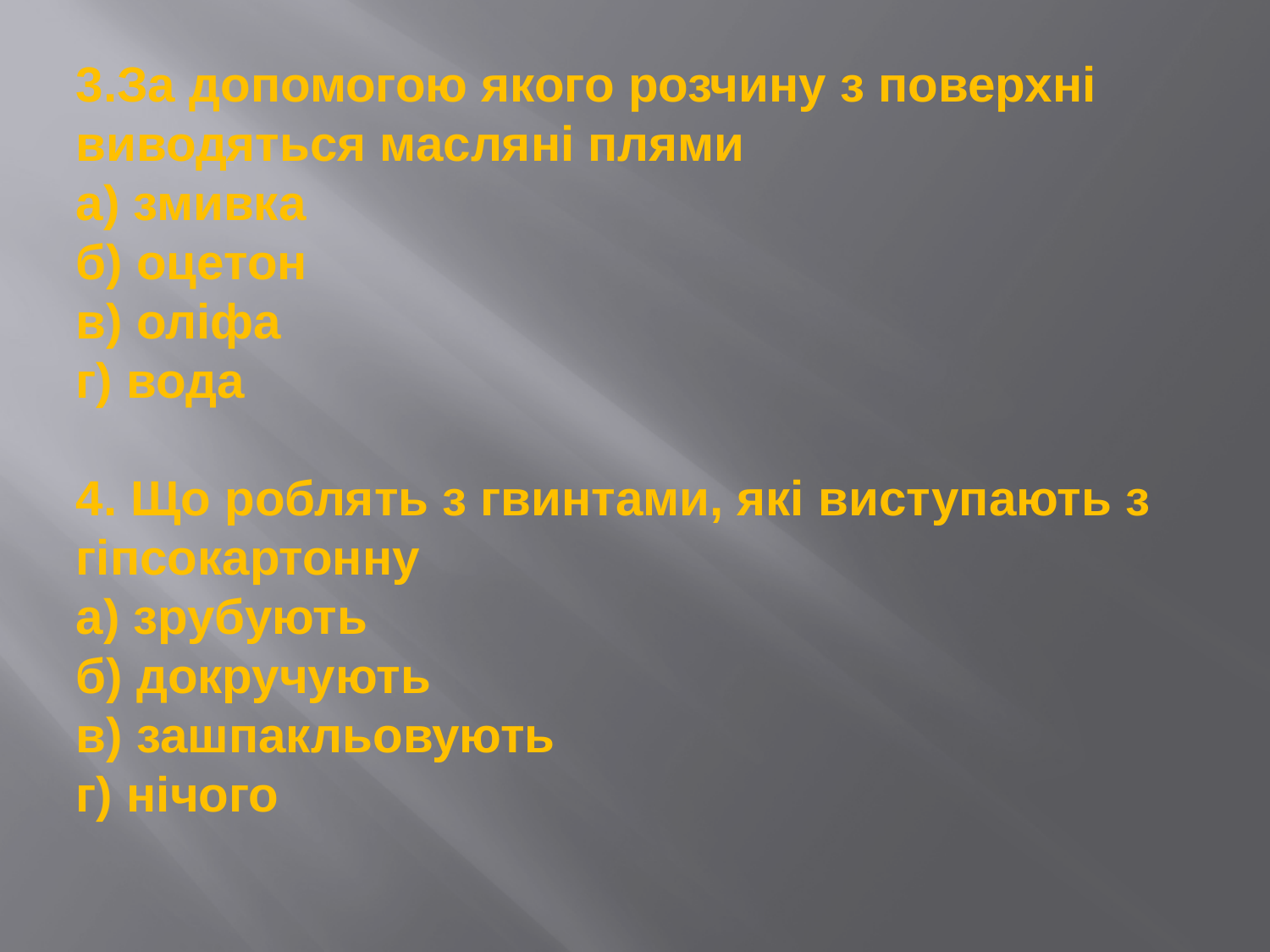

# 3.За допомогою якого розчину з поверхні виводяться масляні плями а) змивка б) оцетон в) оліфа г) вода 4. Що роблять з гвинтами, які виступають з гіпсокартонну а) зрубують б) докручують в) зашпакльовують г) нічого